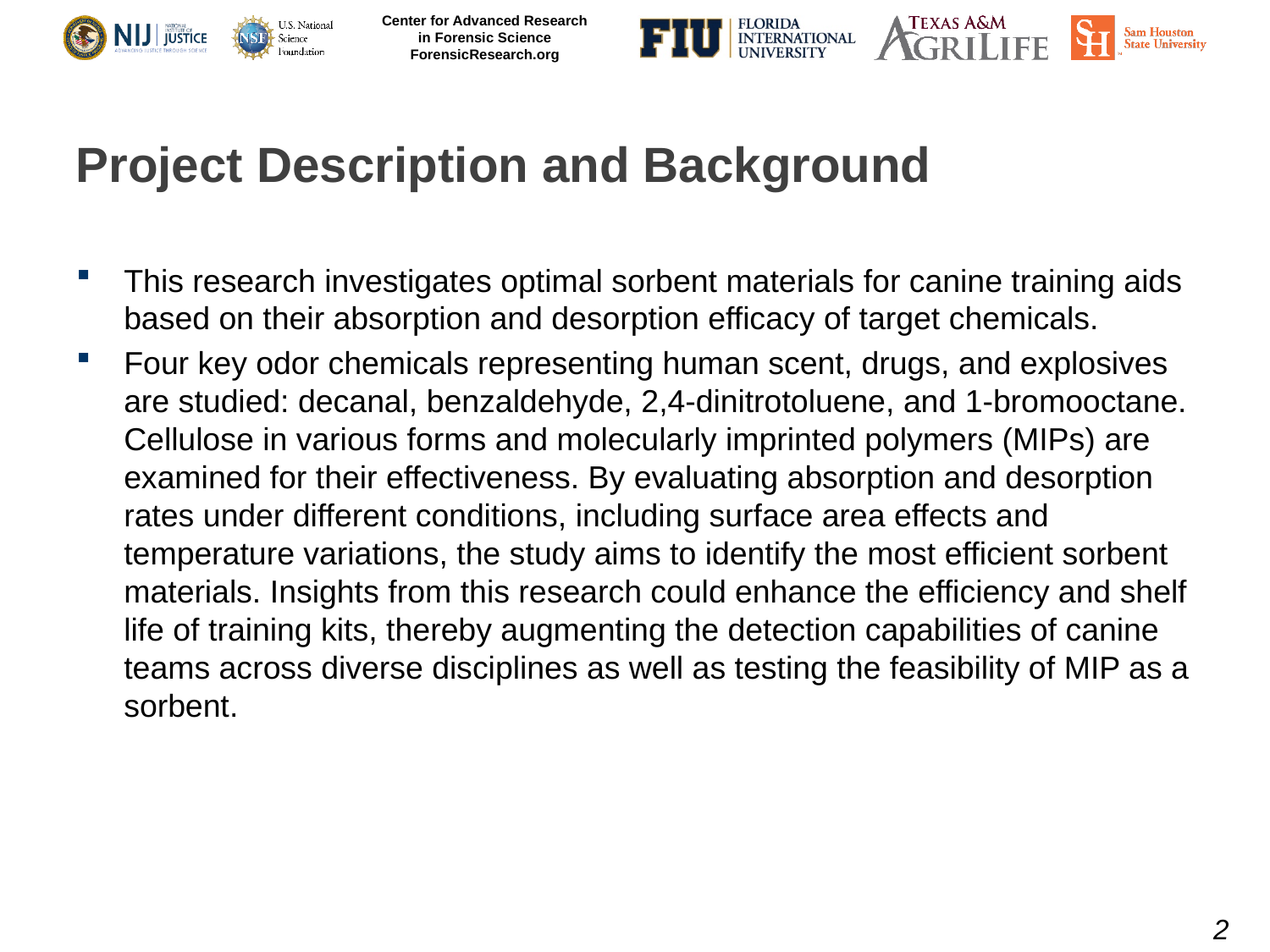

# Project Description and Background
This research investigates optimal sorbent materials for canine training aids based on their absorption and desorption efficacy of target chemicals.
Four key odor chemicals representing human scent, drugs, and explosives are studied: decanal, benzaldehyde, 2,4-dinitrotoluene, and 1-bromooctane. Cellulose in various forms and molecularly imprinted polymers (MIPs) are examined for their effectiveness. By evaluating absorption and desorption rates under different conditions, including surface area effects and temperature variations, the study aims to identify the most efficient sorbent materials. Insights from this research could enhance the efficiency and shelf life of training kits, thereby augmenting the detection capabilities of canine teams across diverse disciplines as well as testing the feasibility of MIP as a sorbent.